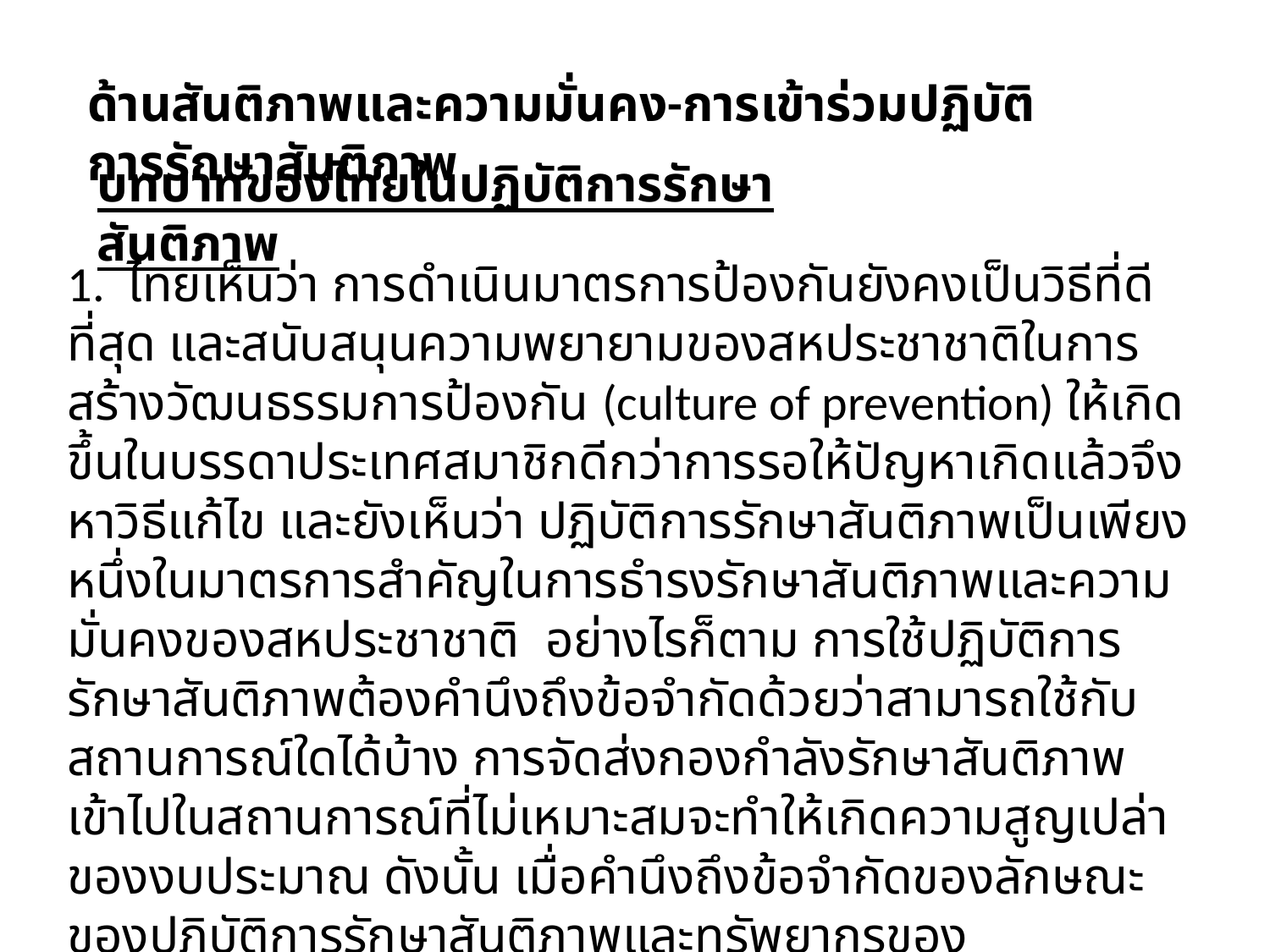

ด้านสันติภาพและความมั่นคง-การเข้าร่วมปฏิบัติการรักษาสันติภาพ
บทบาทของไทยในปฏิบัติการรักษาสันติภาพ
1.  ไทยเห็นว่า การดำเนินมาตรการป้องกันยังคงเป็นวิธีที่ดีที่สุด และสนับสนุนความพยายามของสหประชาชาติในการสร้างวัฒนธรรมการป้องกัน (culture of prevention) ให้เกิดขึ้นในบรรดาประเทศสมาชิกดีกว่าการรอให้ปัญหาเกิดแล้วจึงหาวิธีแก้ไข และยังเห็นว่า ปฏิบัติการรักษาสันติภาพเป็นเพียงหนึ่งในมาตรการสำคัญในการธำรงรักษาสันติภาพและความมั่นคงของสหประชาชาติ  อย่างไรก็ตาม การใช้ปฏิบัติการรักษาสันติภาพต้องคำนึงถึงข้อจำกัดด้วยว่าสามารถใช้กับสถานการณ์ใดได้บ้าง การจัดส่งกองกำลังรักษาสันติภาพเข้าไปในสถานการณ์ที่ไม่เหมาะสมจะทำให้เกิดความสูญเปล่าของงบประมาณ ดังนั้น เมื่อคำนึงถึงข้อจำกัดของลักษณะของปฏิบัติการรักษาสันติภาพและทรัพยากรของสหประชาชาติ ไทยจึงเห็นว่า ในการพิจารณาจัดตั้งปฏิบัติการรักษาสันติภาพ สหประชาชาติควรมี entry & exit strategy ที่ชัดเจน